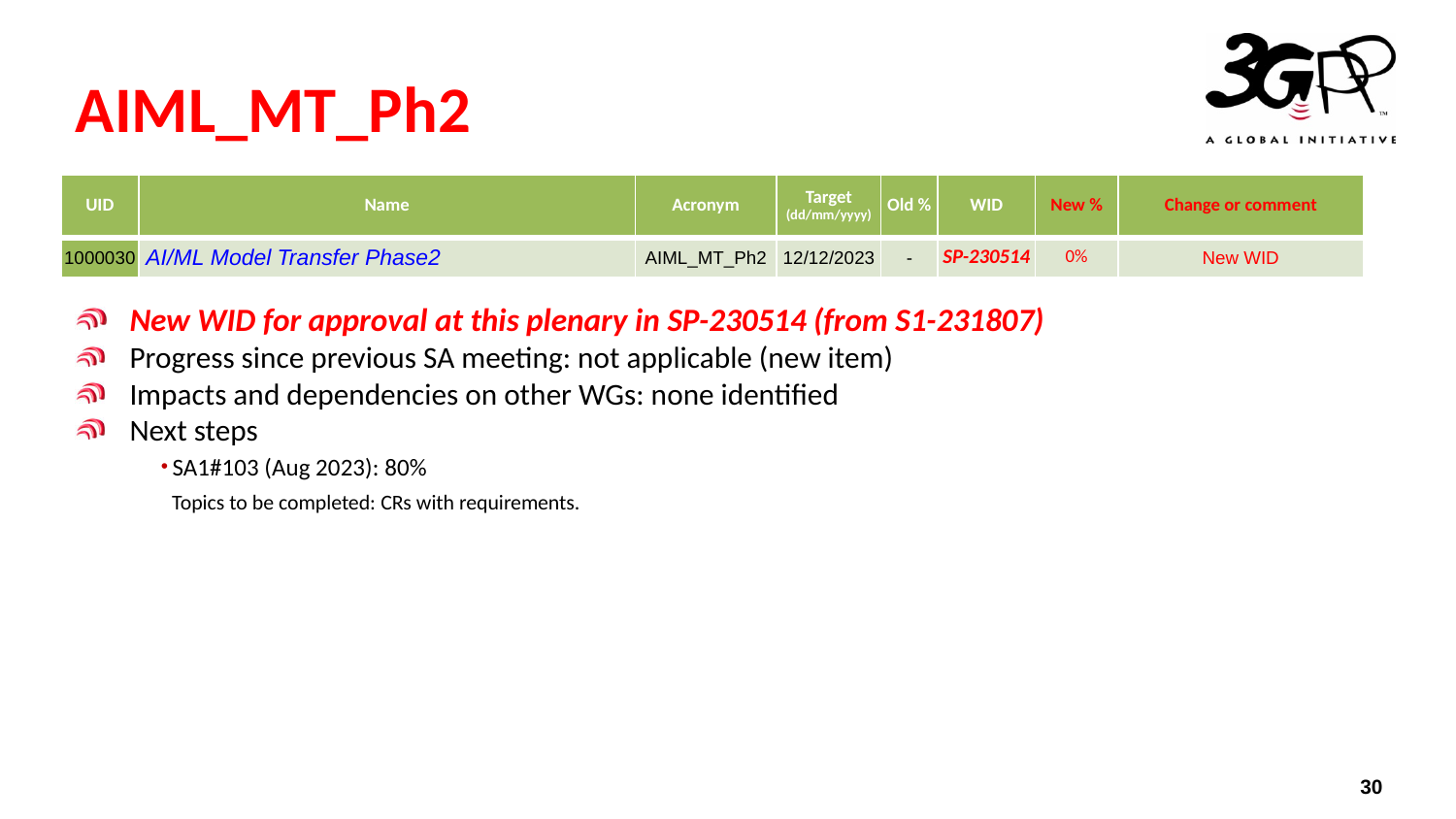

# AIML_MT_Ph2
| UID | Name | Acronym | Target (dd/mm/yyyy) | Old % | WID | New % | Change or comment |
| --- | --- | --- | --- | --- | --- | --- | --- |
| 1000030 | AI/ML Model Transfer Phase2 | AIML\_MT\_Ph2 | 12/12/2023 | - | SP-230514 | 0% | New WID |
New WID for approval at this plenary in SP-230514 (from S1-231807)
Progress since previous SA meeting: not applicable (new item)
Impacts and dependencies on other WGs: none identified
Next steps
 SA1#103 (Aug 2023): 80%
  Topics to be completed: CRs with requirements.